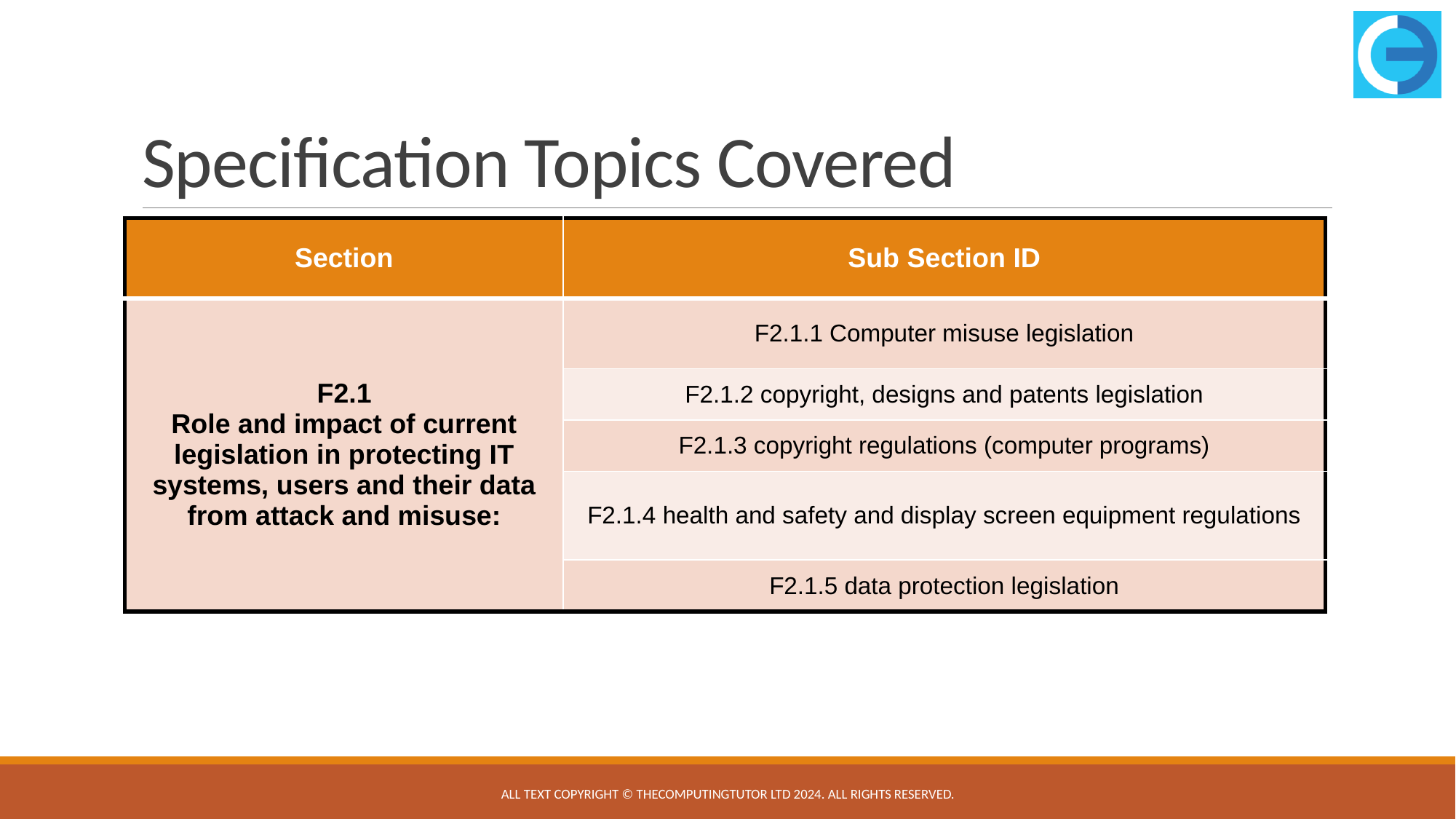

# Specification Topics Covered
| Section | Sub Section ID |
| --- | --- |
| F2.1 Role and impact of current legislation in protecting IT systems, users and their data from attack and misuse: | F2.1.1 Computer misuse legislation |
|  | F2.1.2 copyright, designs and patents legislation |
|  | F2.1.3 copyright regulations (computer programs) |
|  | F2.1.4 health and safety and display screen equipment regulations |
|  | F2.1.5 data protection legislation |
All text copyright © TheComputingTutor Ltd 2024. All rights Reserved.